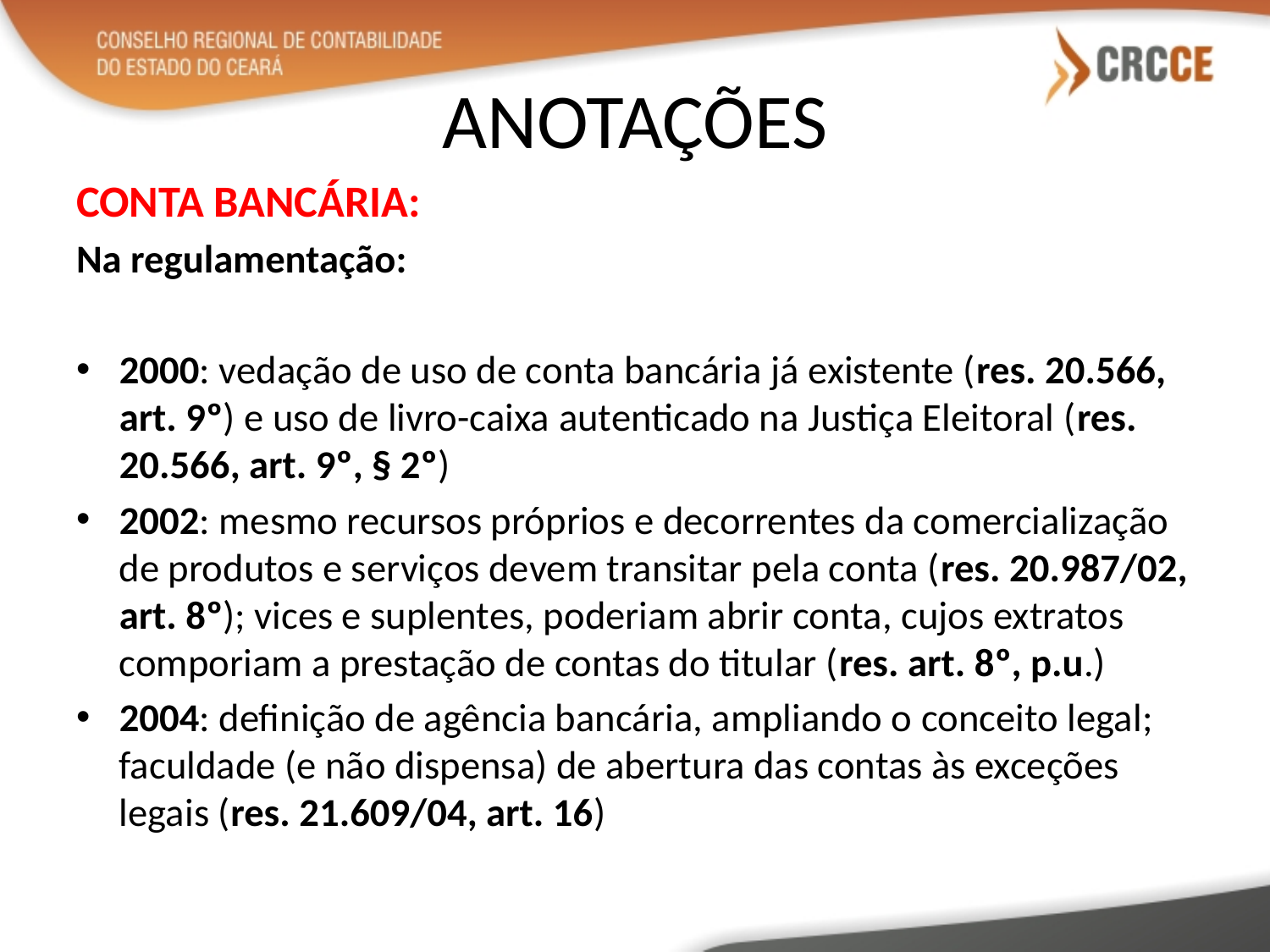

# ANOTAÇÕES
CONTA BANCÁRIA:
Na regulamentação:

2000: vedação de uso de conta bancária já existente (res. 20.566, art. 9º) e uso de livro-caixa autenticado na Justiça Eleitoral (res. 20.566, art. 9º, § 2º)
2002: mesmo recursos próprios e decorrentes da comercialização de produtos e serviços devem transitar pela conta (res. 20.987/02, art. 8º); vices e suplentes, poderiam abrir conta, cujos extratos comporiam a prestação de contas do titular (res. art. 8º, p.u.)
2004: definição de agência bancária, ampliando o conceito legal; faculdade (e não dispensa) de abertura das contas às exceções legais (res. 21.609/04, art. 16)